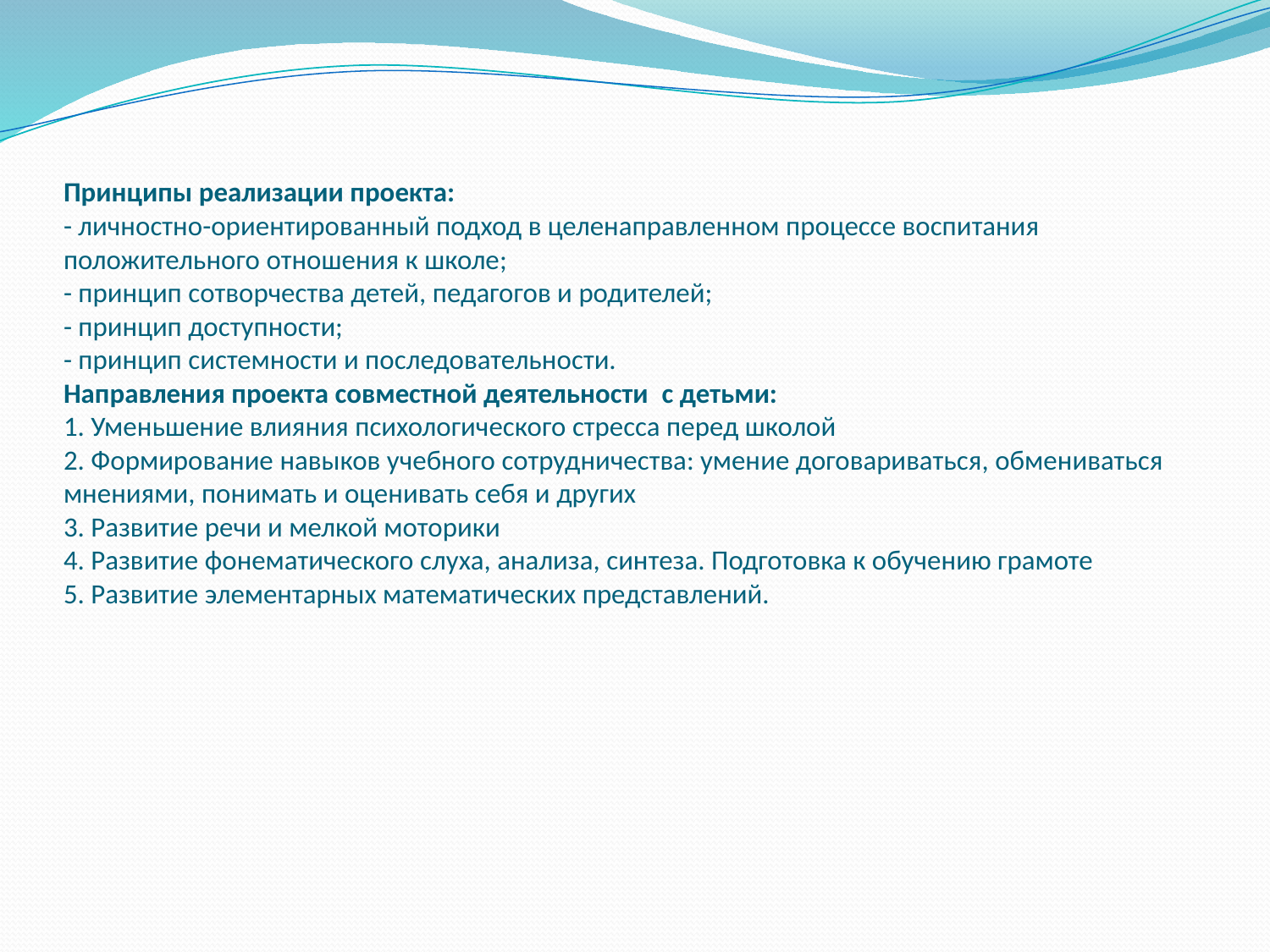

# Принципы реализации проекта: - личностно-ориентированный подход в целенаправленном процессе воспитания положительного отношения к школе; - принцип сотворчества детей, педагогов и родителей; - принцип доступности; - принцип системности и последовательности. Направления проекта совместной деятельности  с детьми: 1. Уменьшение влияния психологического стресса перед школой 2. Формирование навыков учебного сотрудничества: умение договариваться, обмениваться мнениями, понимать и оценивать себя и других 3. Развитие речи и мелкой моторики 4. Развитие фонематического слуха, анализа, синтеза. Подготовка к обучению грамоте 5. Развитие элементарных математических представлений.